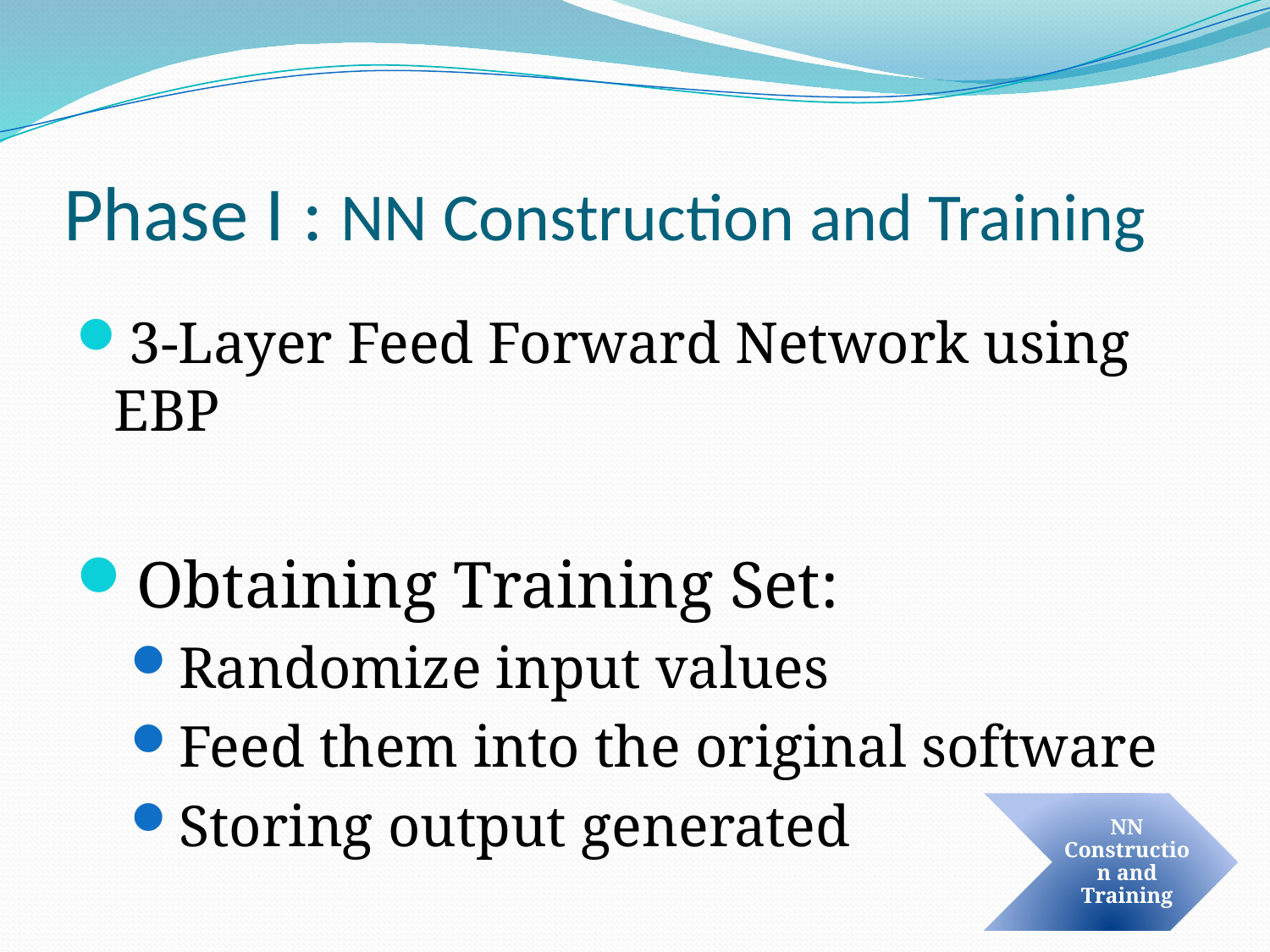

# Phase I : NN Construction and Training

3-Layer Feed Forward Network using EBP

Obtaining Training Set:
Randomize input values
Feed them into the original software
Storing output generated

NN Construction and Training